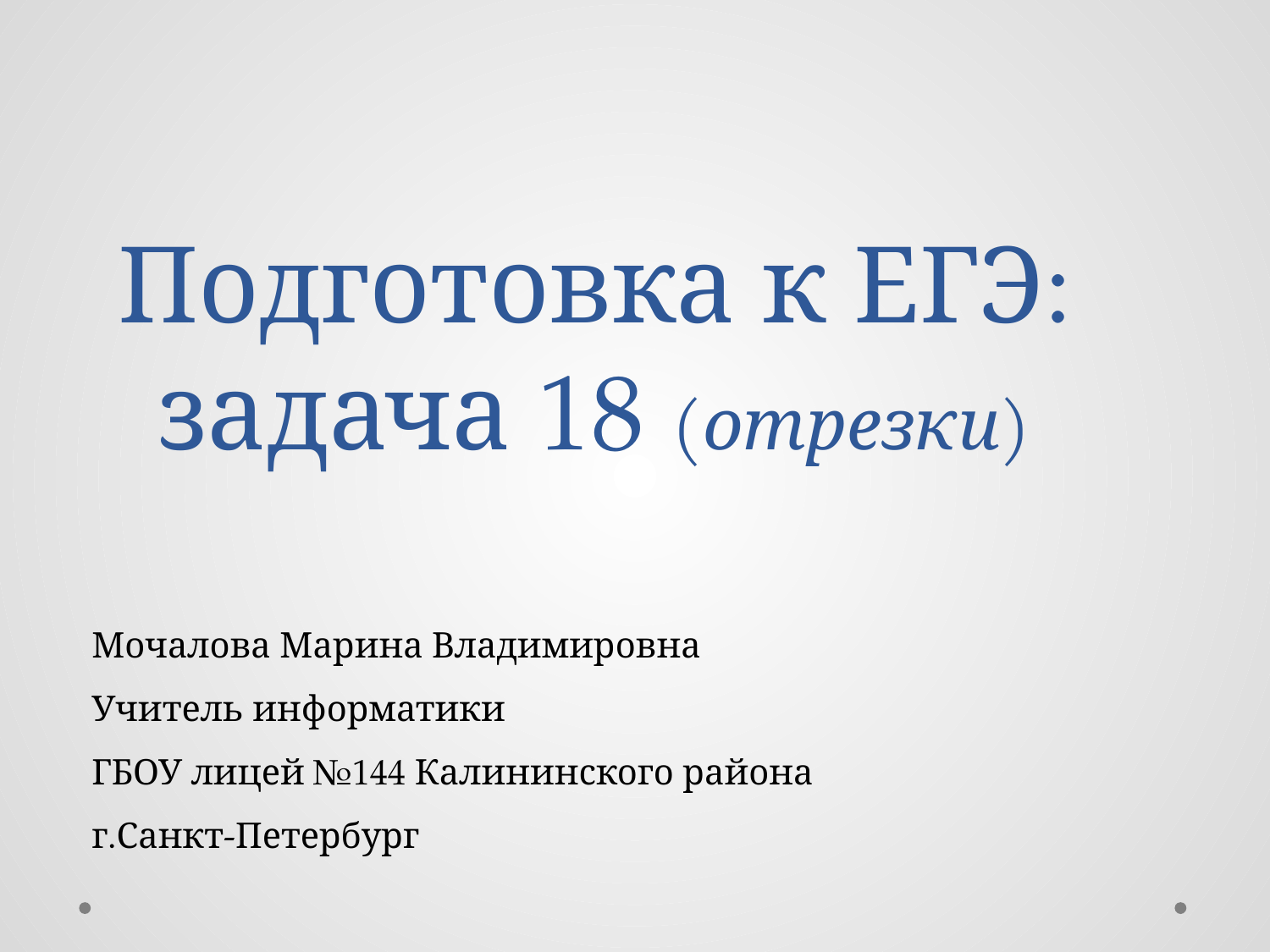

# Подготовка к ЕГЭ: задача 18 (отрезки)
Мочалова Марина Владимировна
Учитель информатики
ГБОУ лицей №144 Калининского района
г.Санкт-Петербург